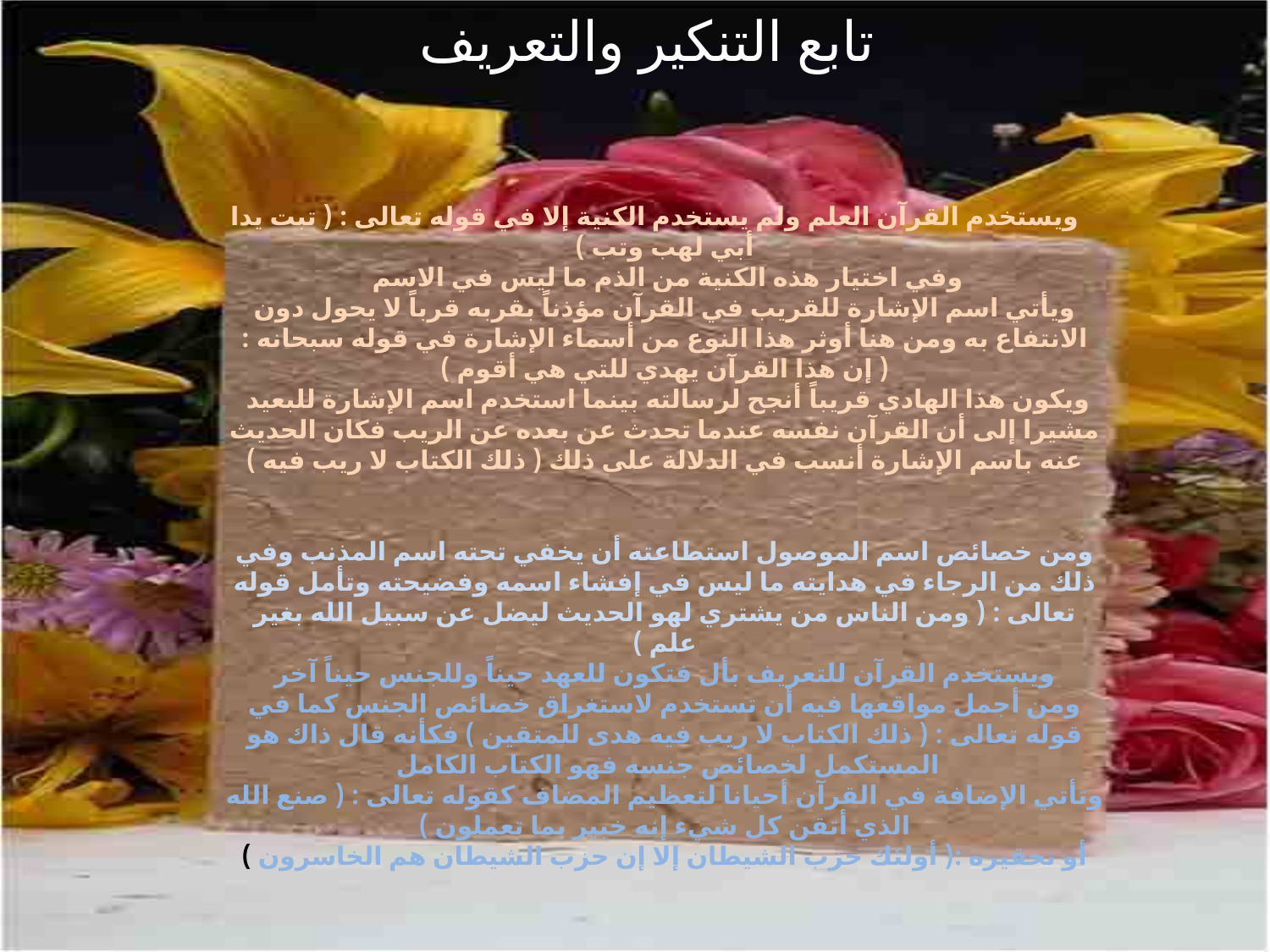

تابع التنكير والتعريف
# ويستخدم القرآن العلم ولم يستخدم الكنية إلا في قوله تعالى : ( تبت يدا أبي لهب وتب ) وفي اختيار هذه الكنية من الذم ما ليس في الاسم ويأتي اسم الإشارة للقريب في القرآن مؤذناً بقربه قرباً لا يحول دون الانتفاع به ومن هنا أوثر هذا النوع من أسماء الإشارة في قوله سبحانه : ( إن هذا القرآن يهدي للتي هي أقوم ) ويكون هذا الهادي قريباً أنجح لرسالته بينما استخدم اسم الإشارة للبعيد مشيرا إلى أن القرآن نفسه عندما تحدث عن بعده عن الريب فكان الحديث عنه باسم الإشارة أنسب في الدلالة على ذلك ( ذلك الكتاب لا ريب فيه )   ومن خصائص اسم الموصول استطاعته أن يخفي تحته اسم المذنب وفي ذلك من الرجاء في هدايته ما ليس في إفشاء اسمه وفضيحته وتأمل قوله تعالى : ( ومن الناس من يشتري لهو الحديث ليضل عن سبيل الله بغير علم ) ويستخدم القرآن للتعريف بأل فتكون للعهد حيناً وللجنس حيناً آخر ومن أجمل مواقعها فيه أن تستخدم لاستغراق خصائص الجنس كما في قوله تعالى : ( ذلك الكتاب لا ريب فيه هدى للمتقين ) فكأنه قال ذاك هو المستكمل لخصائص جنسه فهو الكتاب الكامل وتأتي الإضافة في القرآن أحيانا لتعظيم المضاف كقوله تعالى : ( صنع الله الذي أتقن كل شيء إنه خبير بما تعملون ) أو تحقيره :( أولئك حزب الشيطان إلا إن حزب الشيطان هم الخاسرون )